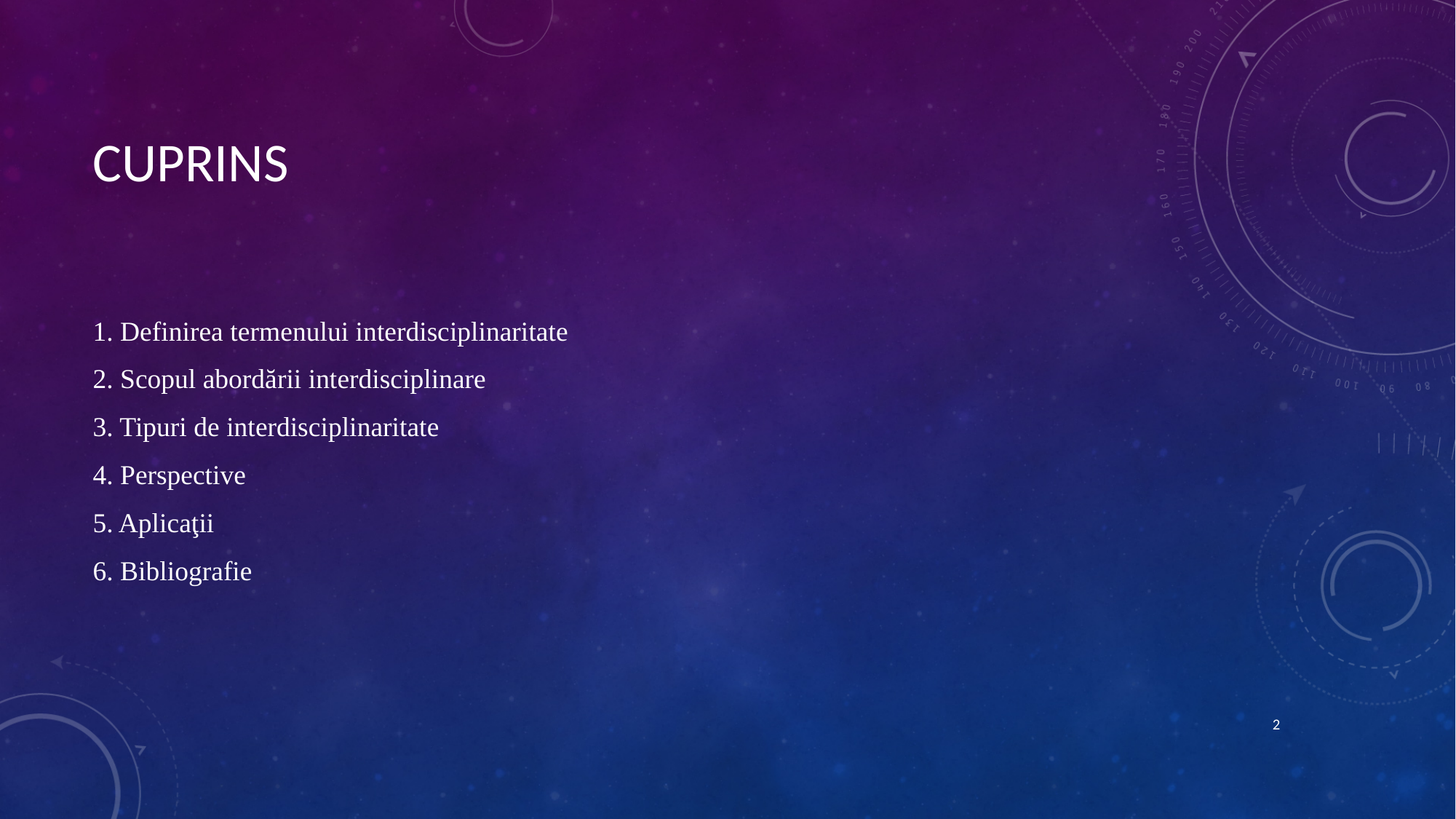

# CUPRINS
1. Definirea termenului interdisciplinaritate
2. Scopul abordării interdisciplinare
3. Tipuri de interdisciplinaritate
4. Perspective
5. Aplicaţii
6. Bibliografie

2